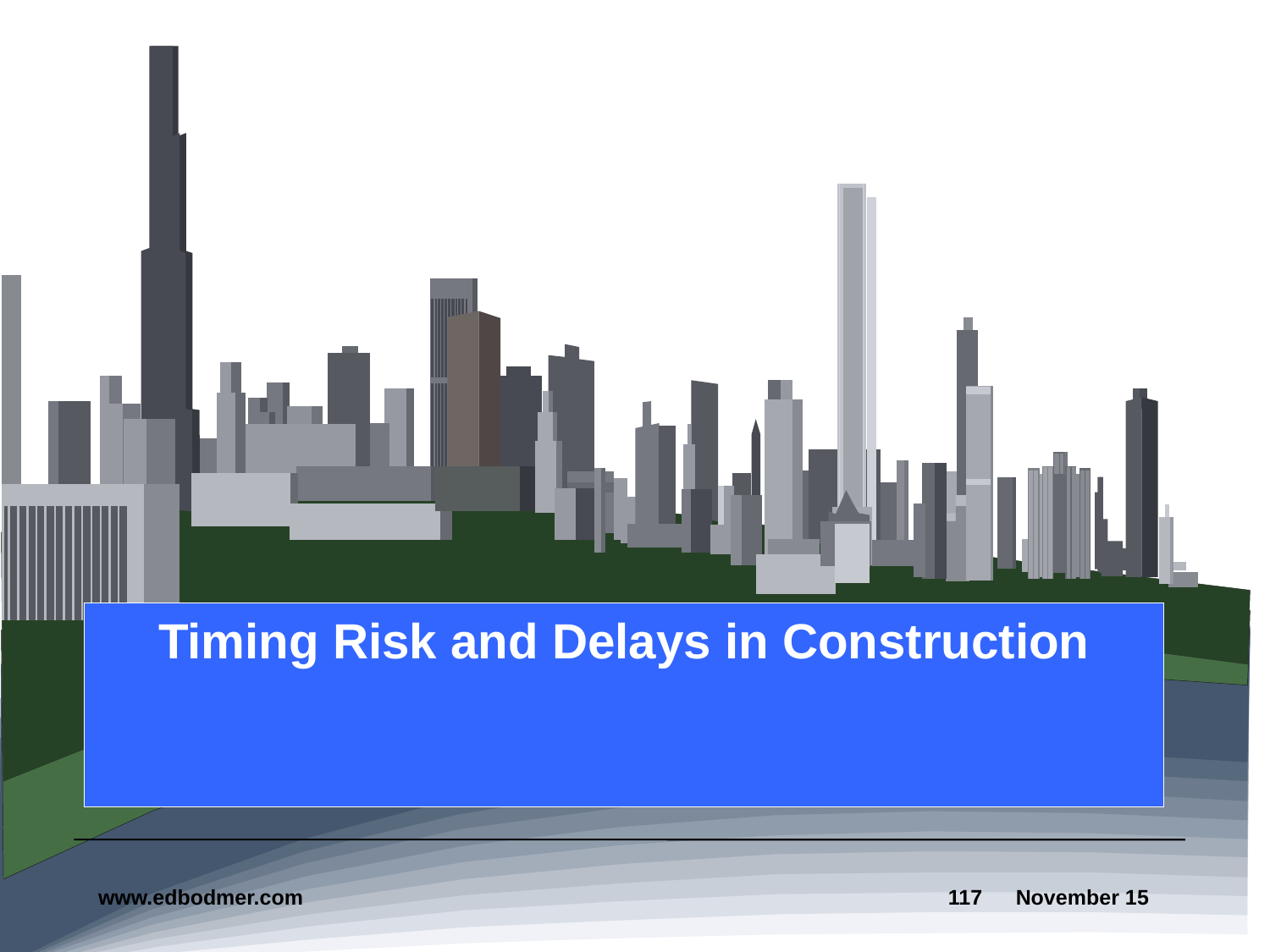

# Timing Risk and Delays in Construction